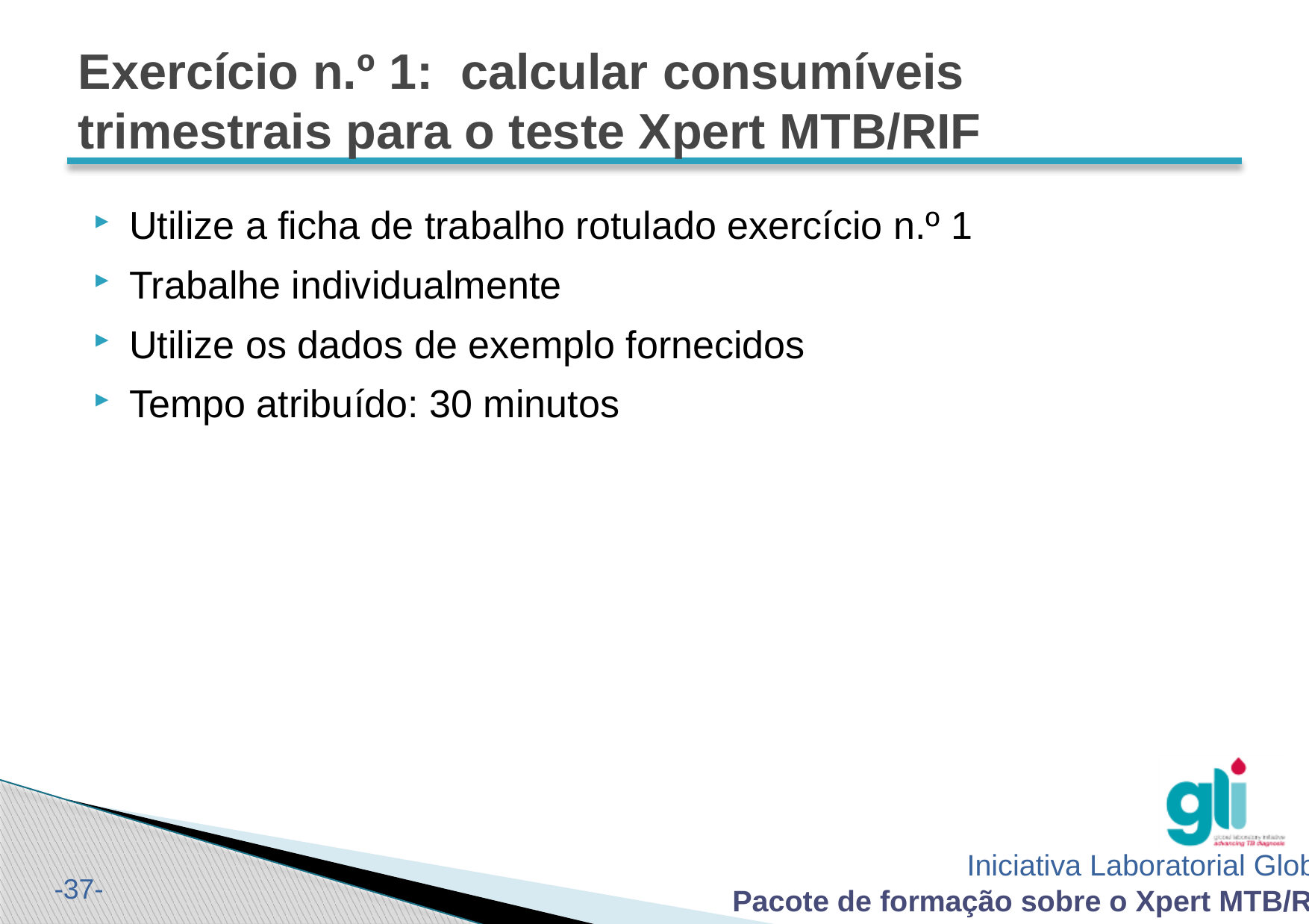

# Exercício n.º 1:  calcular consumíveis trimestrais para o teste Xpert MTB/RIF
Utilize a ficha de trabalho rotulado exercício n.º 1
Trabalhe individualmente
Utilize os dados de exemplo fornecidos
Tempo atribuído: 30 minutos